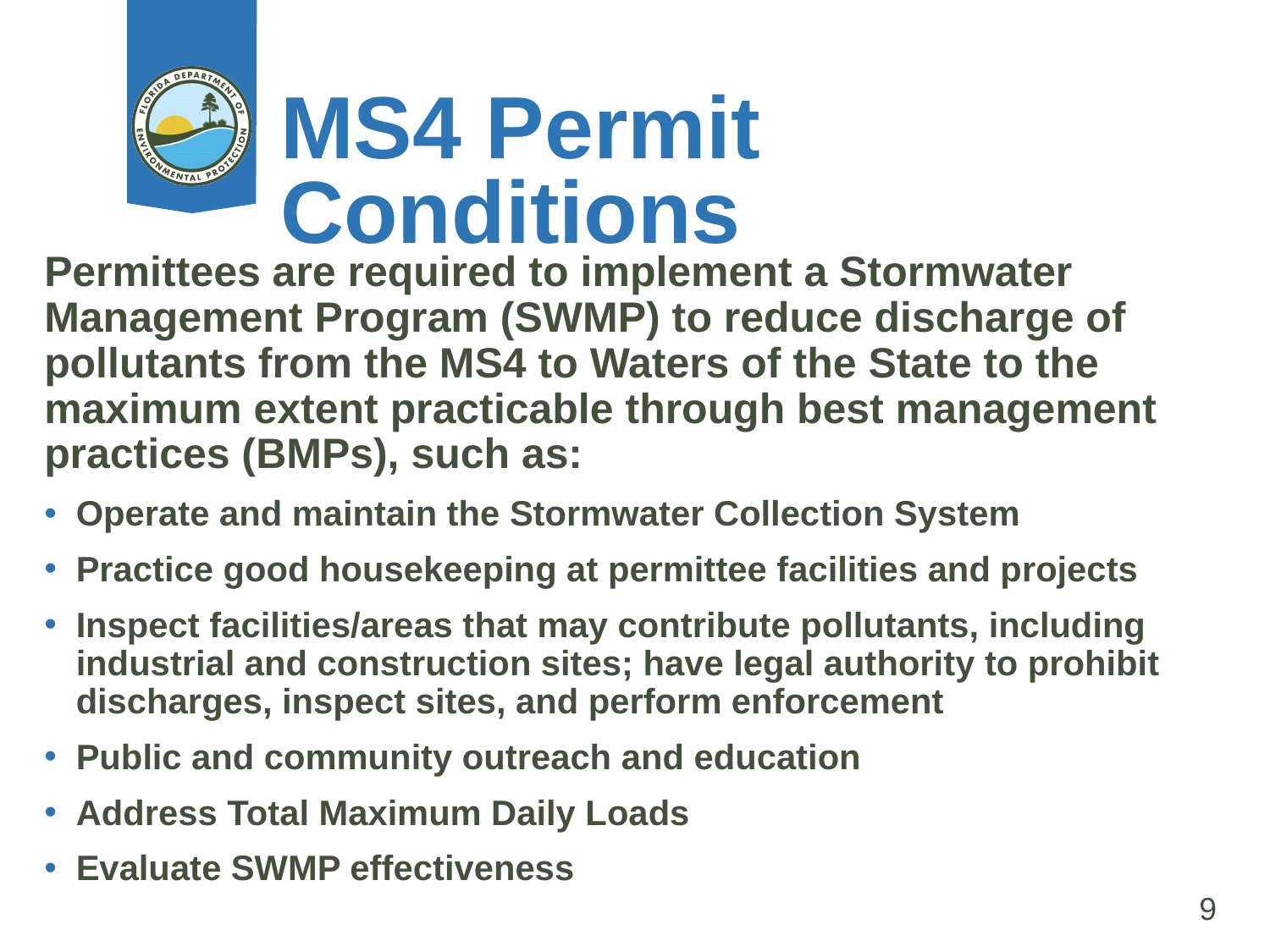

# MS4 Permit Conditions
Permittees are required to implement a Stormwater Management Program (SWMP) to reduce discharge of pollutants from the MS4 to Waters of the State to the maximum extent practicable through best management practices (BMPs), such as:
Operate and maintain the Stormwater Collection System
Practice good housekeeping at permittee facilities and projects
Inspect facilities/areas that may contribute pollutants, including industrial and construction sites; have legal authority to prohibit discharges, inspect sites, and perform enforcement
Public and community outreach and education
Address Total Maximum Daily Loads
Evaluate SWMP effectiveness